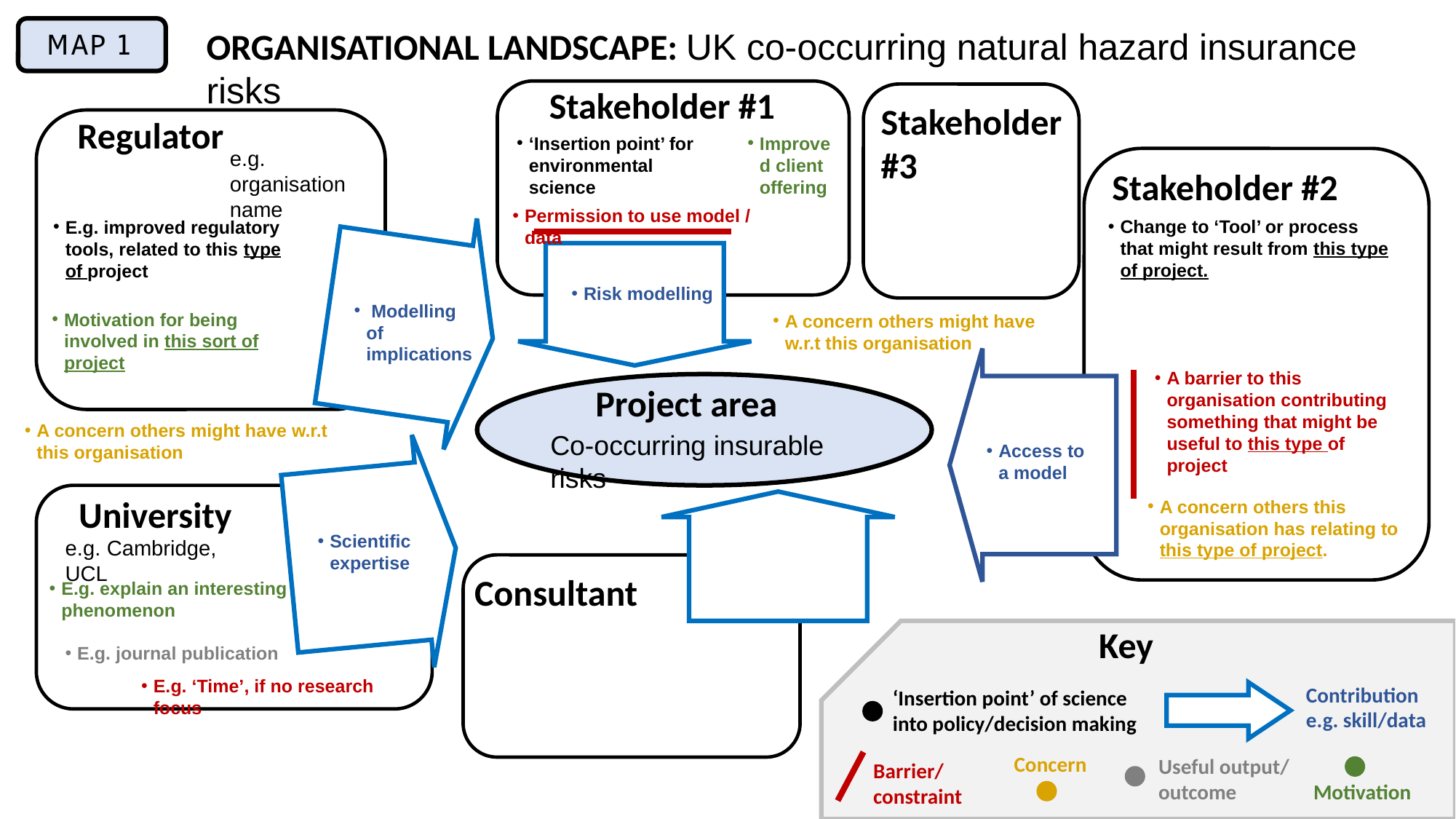

ORGANISATIONAL LANDSCAPE: UK co-occurring natural hazard insurance risks
MAP 1
Stakeholder #1

Stakeholder #3
Regulator

‘Insertion point’ for environmental science

Improved client offering

e.g. organisation name

Stakeholder #2

Permission to use model / data
Change to ‘Tool’ or process that might result from this type of project.

E.g. improved regulatory tools, related to this type of project
Risk modelling
 Modelling of implications
Motivation for being involved in this sort of project
A concern others might have w.r.t this organisation

A barrier to this organisation contributing something that might be useful to this type of project

Project area
A concern others might have w.r.t this organisation
Co-occurring insurable risks
Access to a model

University
A concern others this organisation has relating to this type of project.
Scientific expertise
e.g. Cambridge, UCL

Consultant
E.g. explain an interesting phenomenon
Key

E.g. journal publication
E.g. ‘Time’, if no research focus
Contribution e.g. skill/data
‘Insertion point’ of science into policy/decision making

Concern
Useful output/ outcome
Barrier/ constraint

Motivation